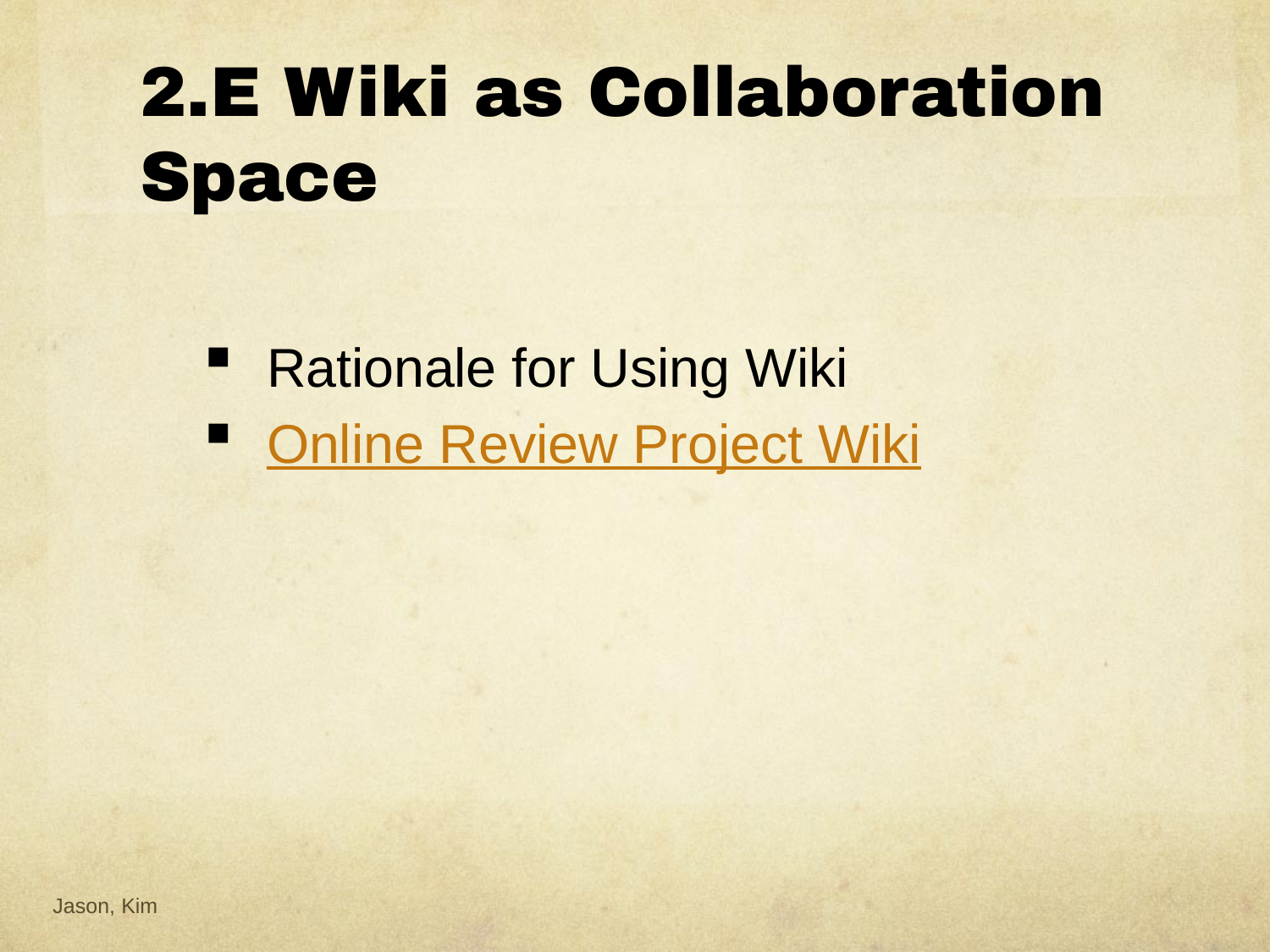

# 2.E Wiki as Collaboration Space
Rationale for Using Wiki
Online Review Project Wiki

Jason, Kim